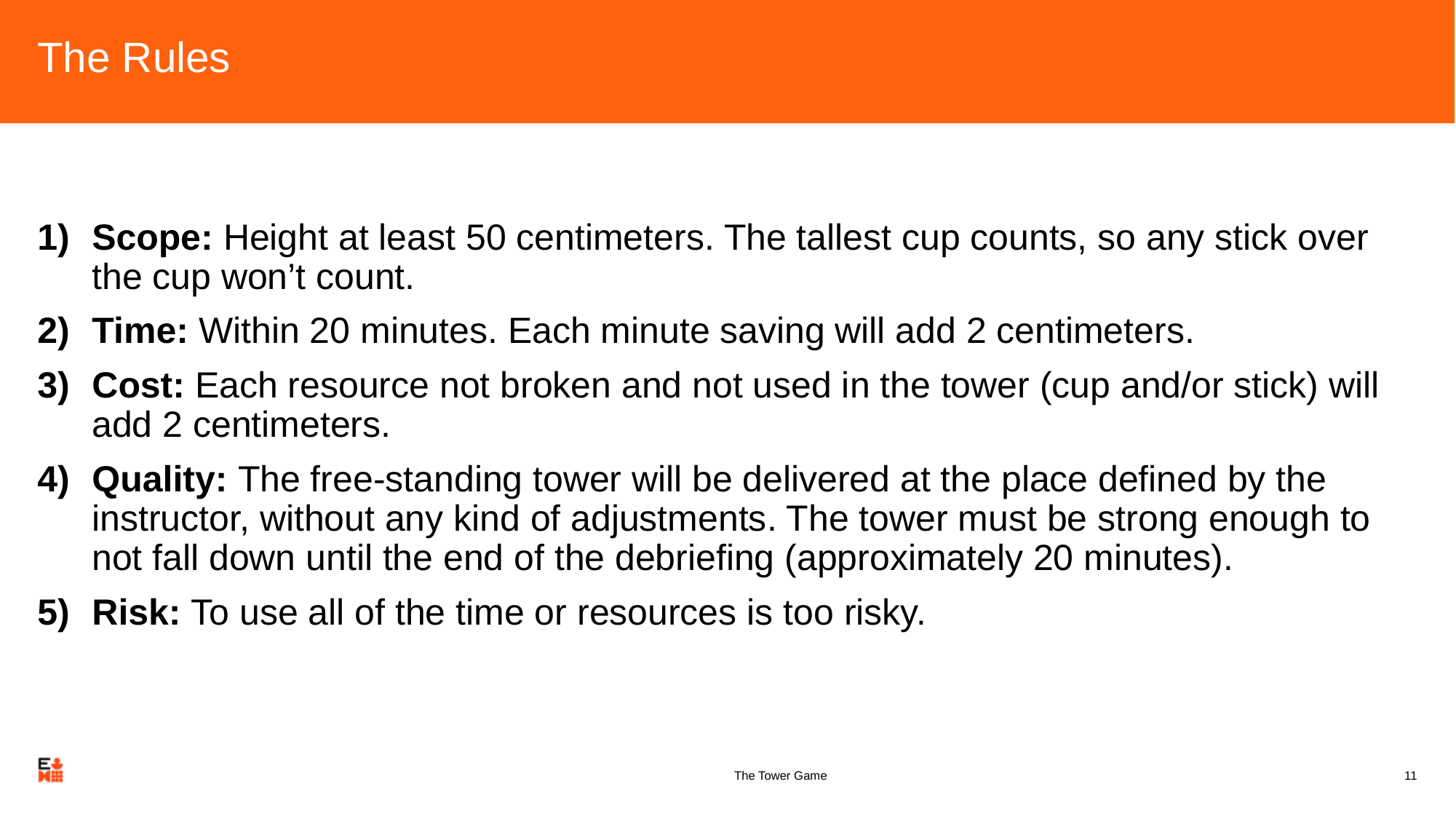

# The Rules
Scope: Height at least 50 centimeters. The tallest cup counts, so any stick over the cup won’t count.
Time: Within 20 minutes. Each minute saving will add 2 centimeters.
Cost: Each resource not broken and not used in the tower (cup and/or stick) will add 2 centimeters.
Quality: The free-standing tower will be delivered at the place defined by the instructor, without any kind of adjustments. The tower must be strong enough to not fall down until the end of the debriefing (approximately 20 minutes).
Risk: To use all of the time or resources is too risky.
The Tower Game
11